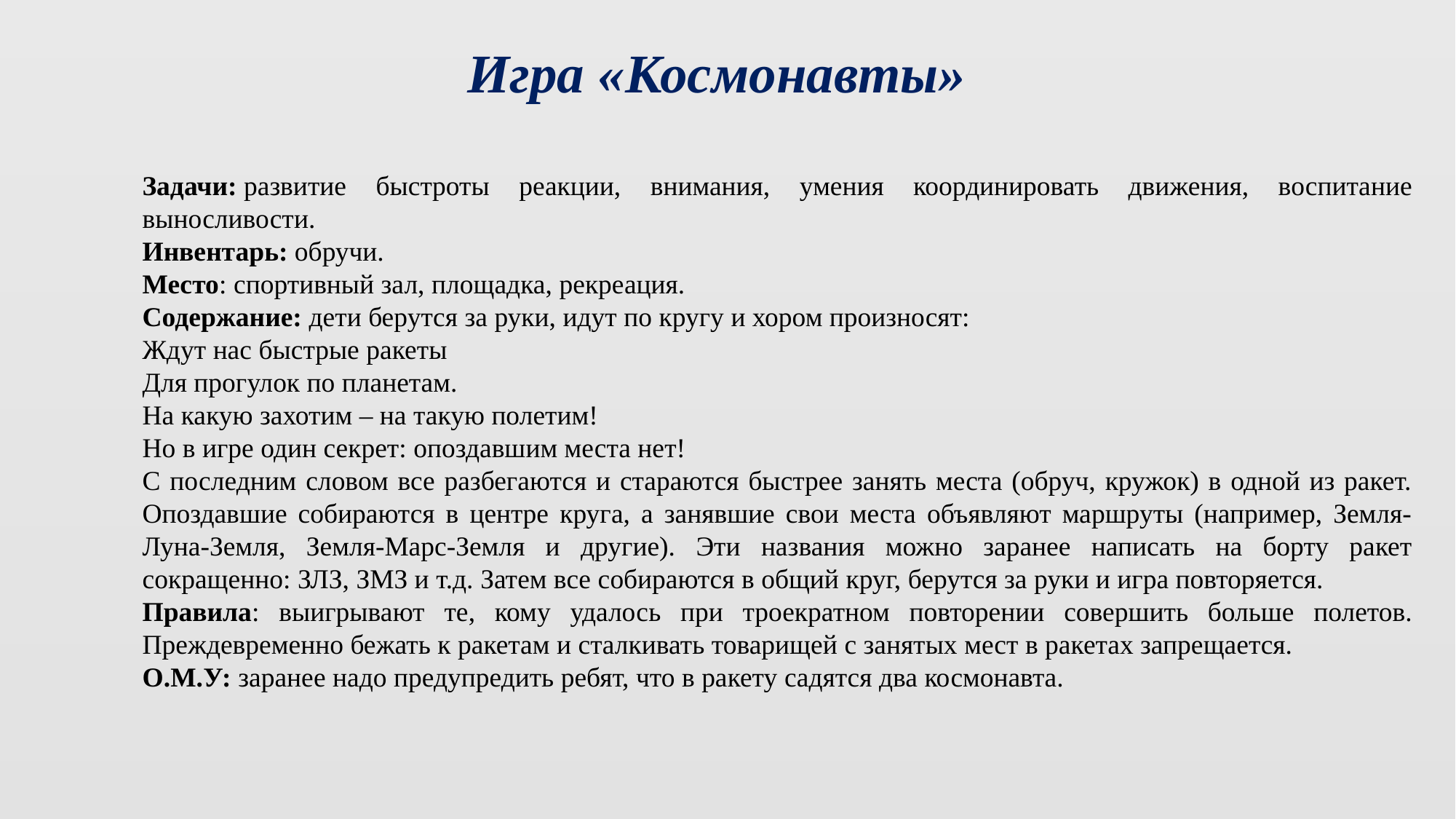

Игра «Космонавты»
Задачи: развитие быстроты реакции, внимания, умения координировать движения, воспитание выносливости.
Инвентарь: обручи.
Место: спортивный зал, площадка, рекреация.
Содержание: дети берутся за руки, идут по кругу и хором произносят:
Ждут нас быстрые ракеты
Для прогулок по планетам.
На какую захотим – на такую полетим!
Но в игре один секрет: опоздавшим места нет!
С последним словом все разбегаются и стараются быстрее занять места (обруч, кружок) в одной из ракет. Опоздавшие собираются в центре круга, а занявшие свои места объявляют маршруты (например, Земля-Луна-Земля, Земля-Марс-Земля и другие). Эти названия можно заранее написать на борту ракет сокращенно: ЗЛЗ, ЗМЗ и т.д. Затем все собираются в общий круг, берутся за руки и игра повторяется.
Правила: выигрывают те, кому удалось при троекратном повторении совершить больше полетов. Преждевременно бежать к ракетам и сталкивать товарищей с занятых мест в ракетах запрещается.
О.М.У: заранее надо предупредить ребят, что в ракету садятся два космонавта.